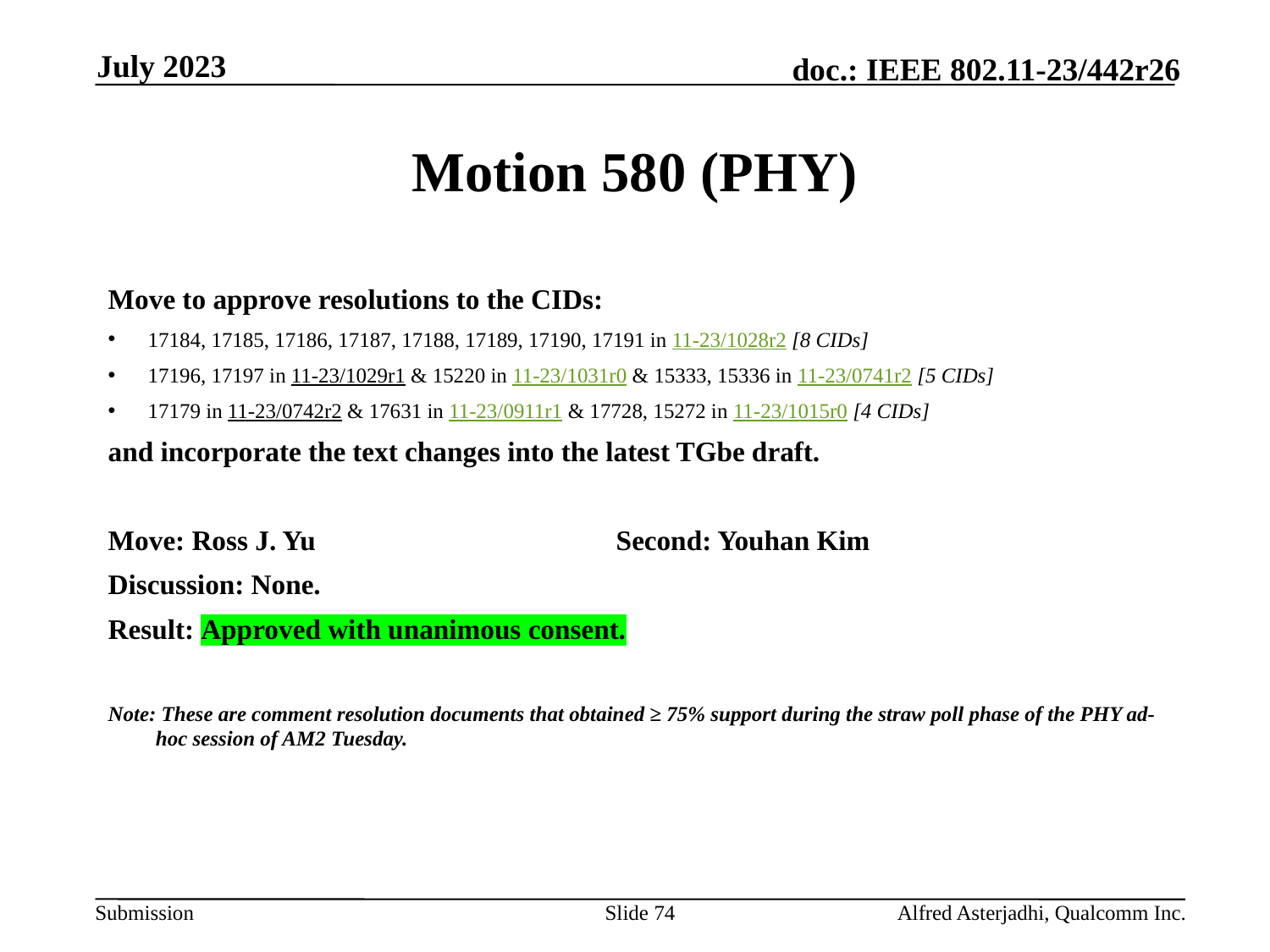

July 2023
# Motion 580 (PHY)
Move to approve resolutions to the CIDs:
17184, 17185, 17186, 17187, 17188, 17189, 17190, 17191 in 11-23/1028r2 [8 CIDs]
17196, 17197 in 11-23/1029r1 & 15220 in 11-23/1031r0 & 15333, 15336 in 11-23/0741r2 [5 CIDs]
17179 in 11-23/0742r2 & 17631 in 11-23/0911r1 & 17728, 15272 in 11-23/1015r0 [4 CIDs]
and incorporate the text changes into the latest TGbe draft.

Move: Ross J. Yu 			Second: Youhan Kim
Discussion: None.
Result: Approved with unanimous consent.

Note: These are comment resolution documents that obtained ≥ 75% support during the straw poll phase of the PHY ad-hoc session of AM2 Tuesday.
Slide 74
Alfred Asterjadhi, Qualcomm Inc.